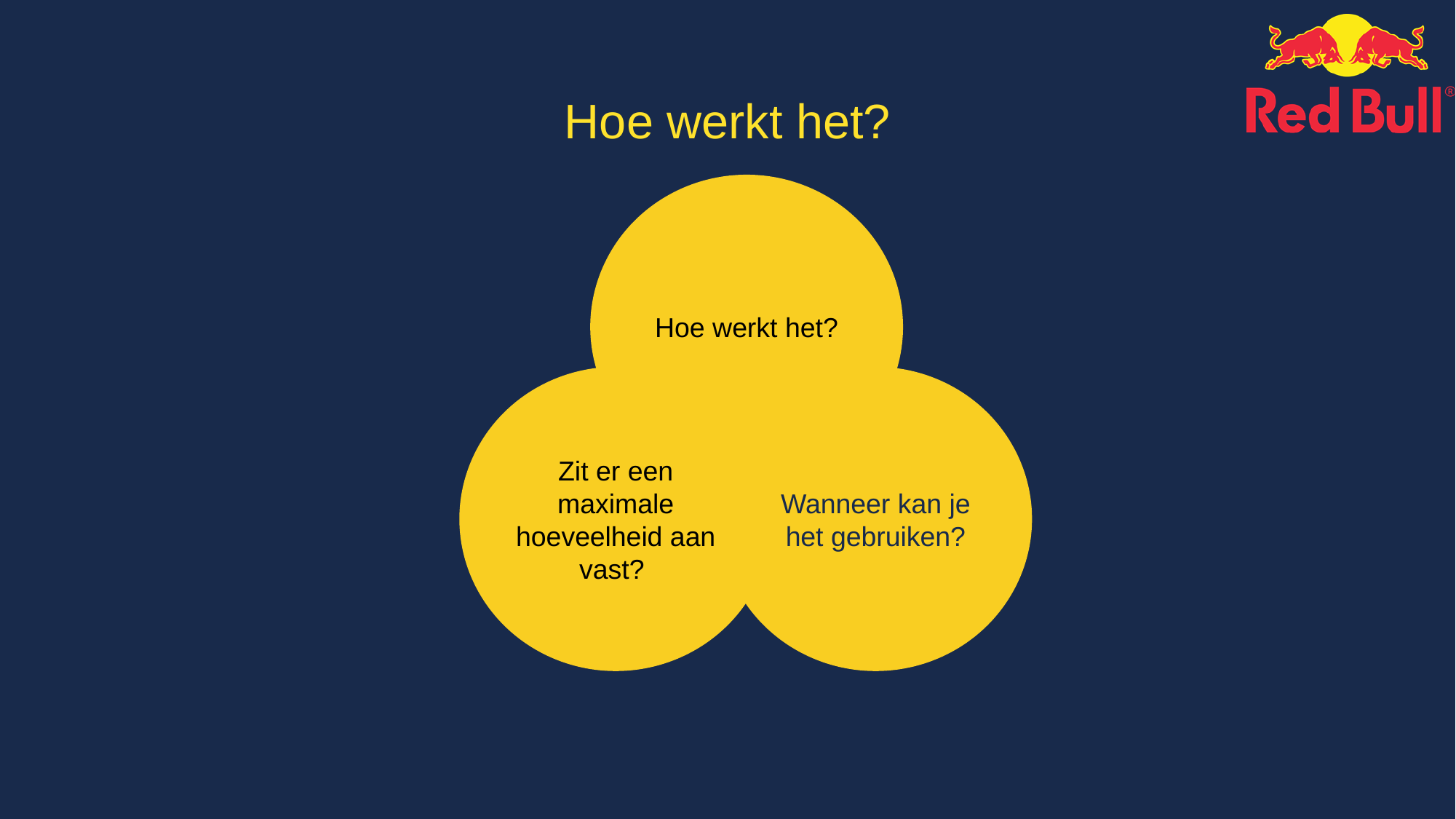

# Hoe werkt het?
Hoe werkt het?
Zit er een maximale hoeveelheid aan vast?
Wanneer kan je het gebruiken?